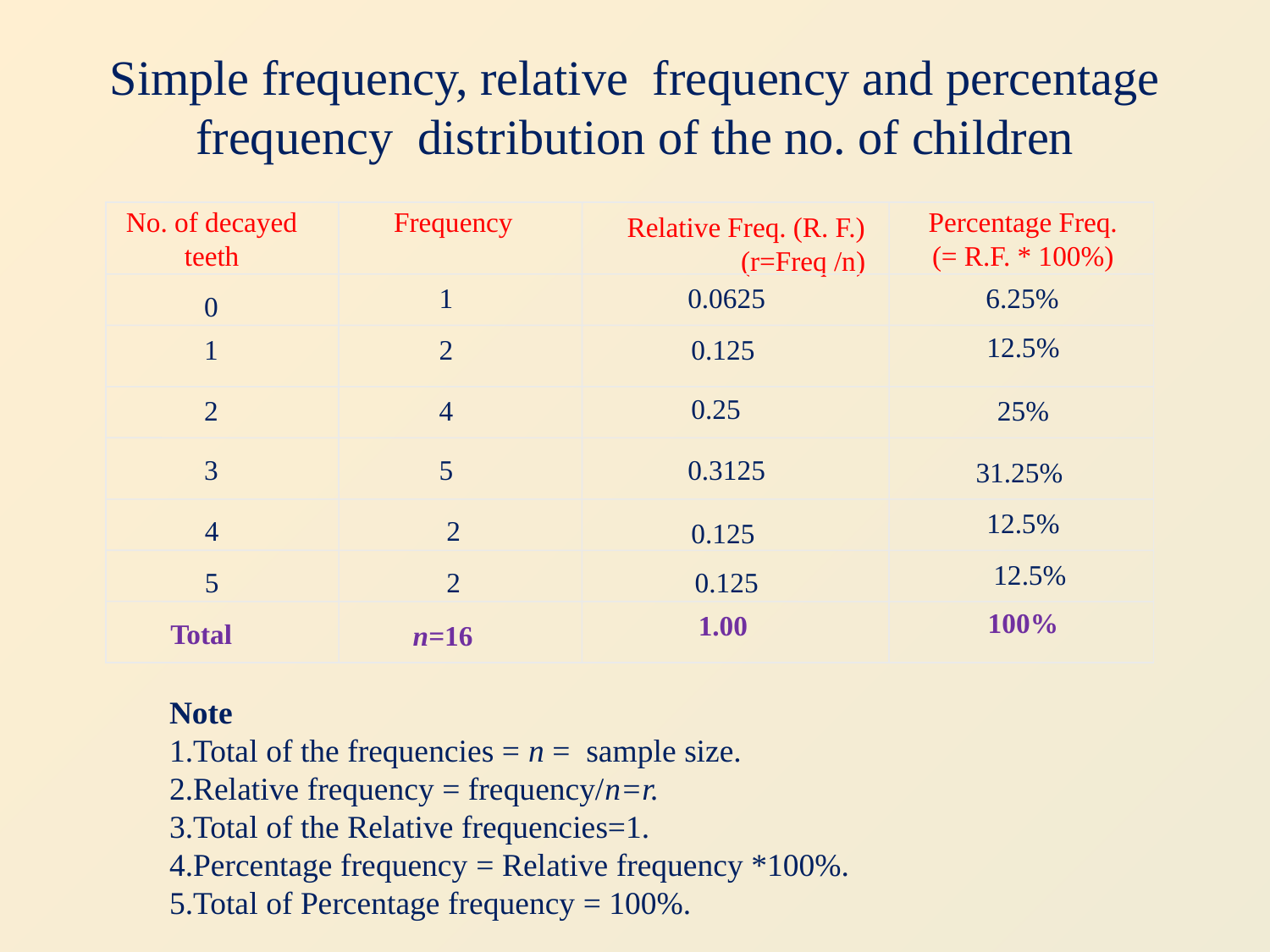

Simple frequency, relative  frequency and percentage frequency  distribution of the no. of children
No. of decayed teeth

Frequency
Percentage Freq.
(= R.F. * 100%)

 Relative Freq. (R. F.)
(r=Freq /n)

1
0.0625

6.25%

0

12.5%

1

2

0.125

0.25

2

4

25%

3

5

0.3125

31.25%

12.5%

4

2

0.125

12.5%

5

2

0.125

100%

1.00

Total

n=16

Note
Total of the frequencies = n =  sample size.
Relative frequency = frequency/n=r.
Total of the Relative frequencies=1.
Percentage frequency = Relative frequency *100%.
Total of Percentage frequency = 100%.